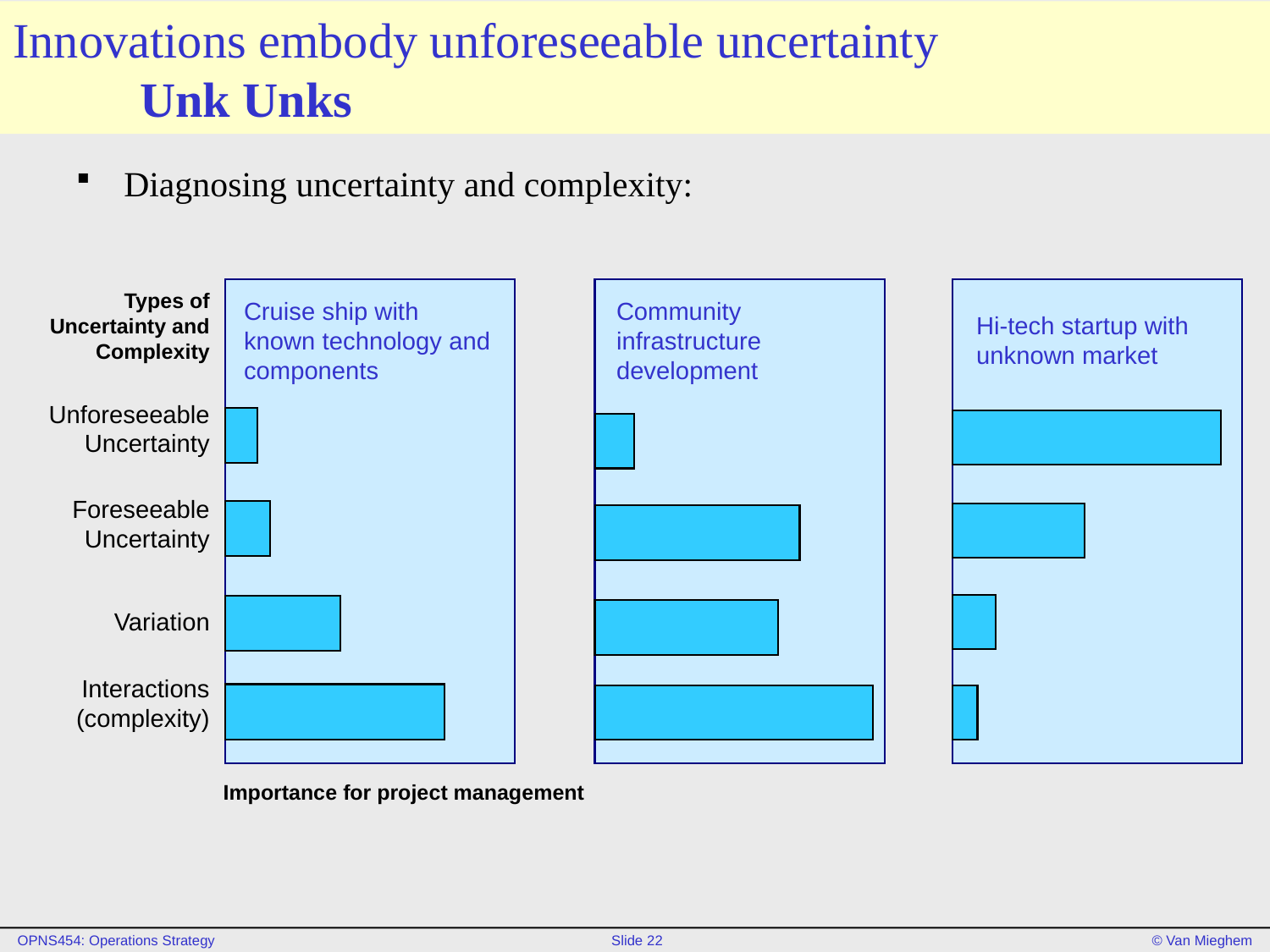

# Innovations embody unforeseeable uncertainty Unk Unks
Diagnosing uncertainty and complexity:

Types of Uncertainty and Complexity
Cruise ship with known technology and components
Community
infrastructure development
Hi-tech startup with unknown market
Unforeseeable Uncertainty

Foreseeable Uncertainty

Variation
Interactions (complexity)

Importance for project management